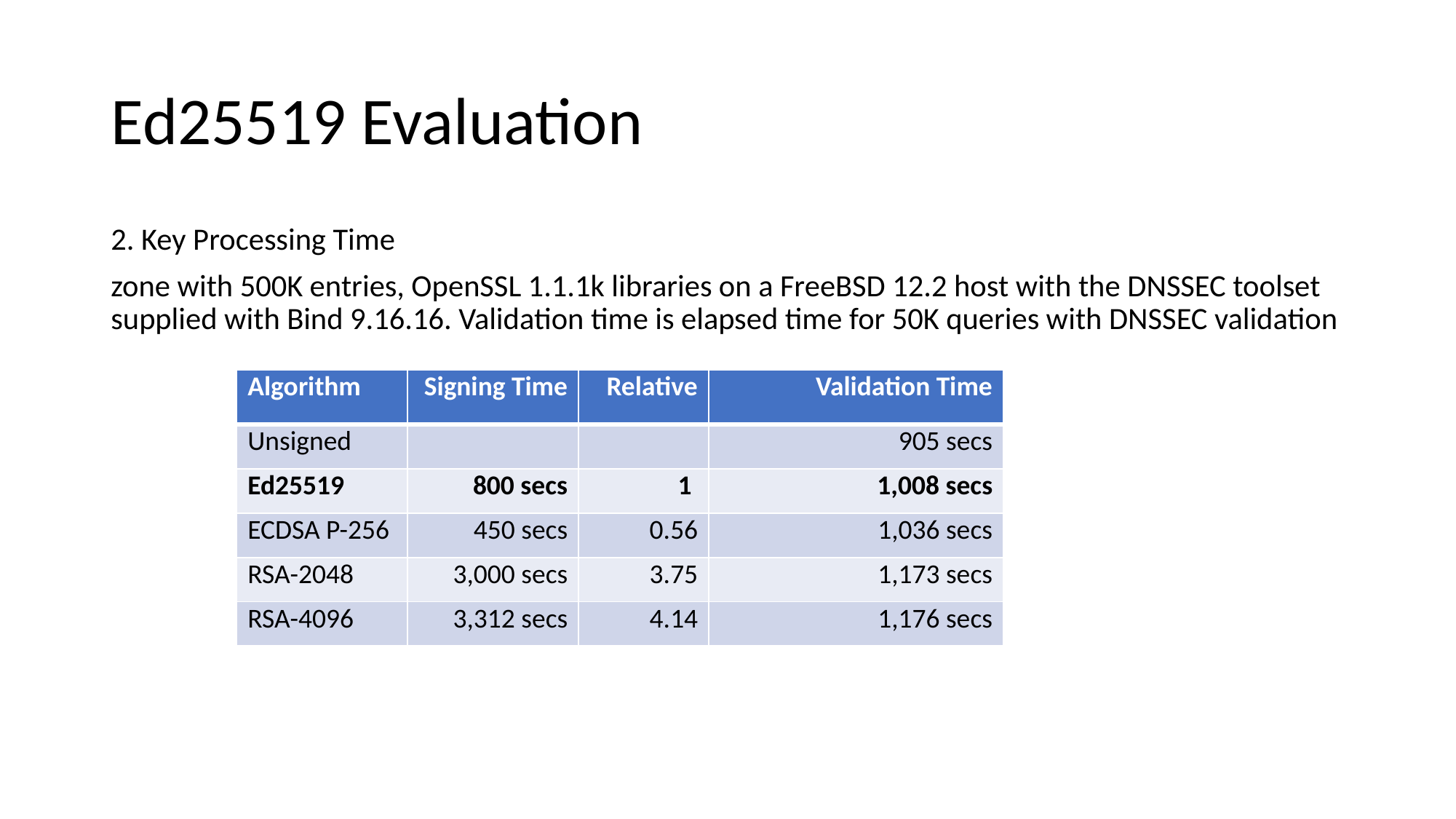

# Ed25519 Evaluation
2. Key Processing Time
zone with 500K entries, OpenSSL 1.1.1k libraries on a FreeBSD 12.2 host with the DNSSEC toolset supplied with Bind 9.16.16. Validation time is elapsed time for 50K queries with DNSSEC validation
| Algorithm | Signing Time | Relative | Validation Time |
| --- | --- | --- | --- |
| Unsigned |  |  | 905 secs |
| Ed25519 | 800 secs | 1 | 1,008 secs |
| ECDSA P-256 | 450 secs | 0.56 | 1,036 secs |
| RSA-2048 | 3,000 secs | 3.75 | 1,173 secs |
| RSA-4096 | 3,312 secs | 4.14 | 1,176 secs |